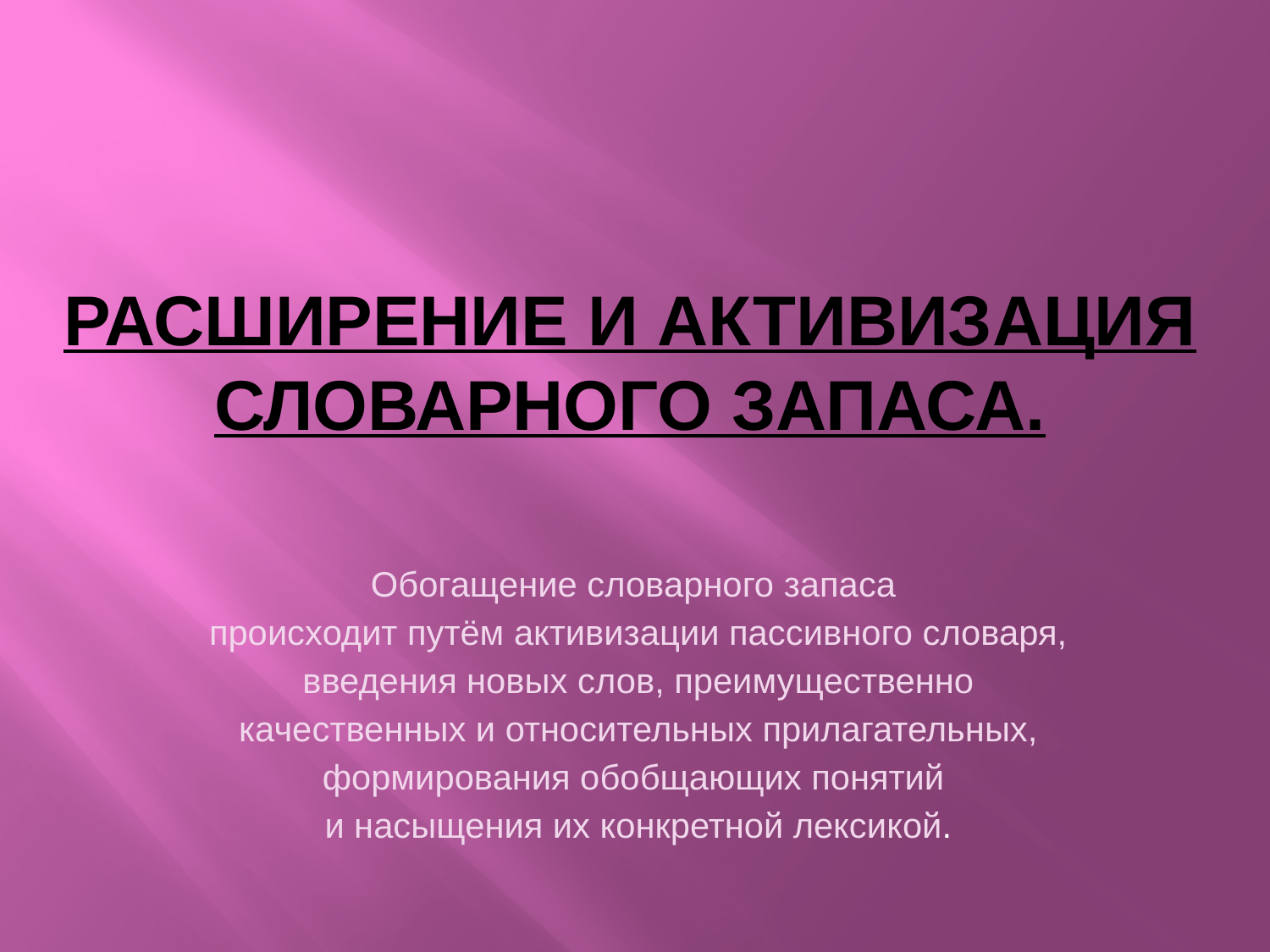

# Расширение и активизация словарного запаса.
Обогащение словарного запаса
происходит путём активизации пассивного словаря, введения новых слов, преимущественно качественных и относительных прилагательных, формирования обобщающих понятий
и насыщения их конкретной лексикой.